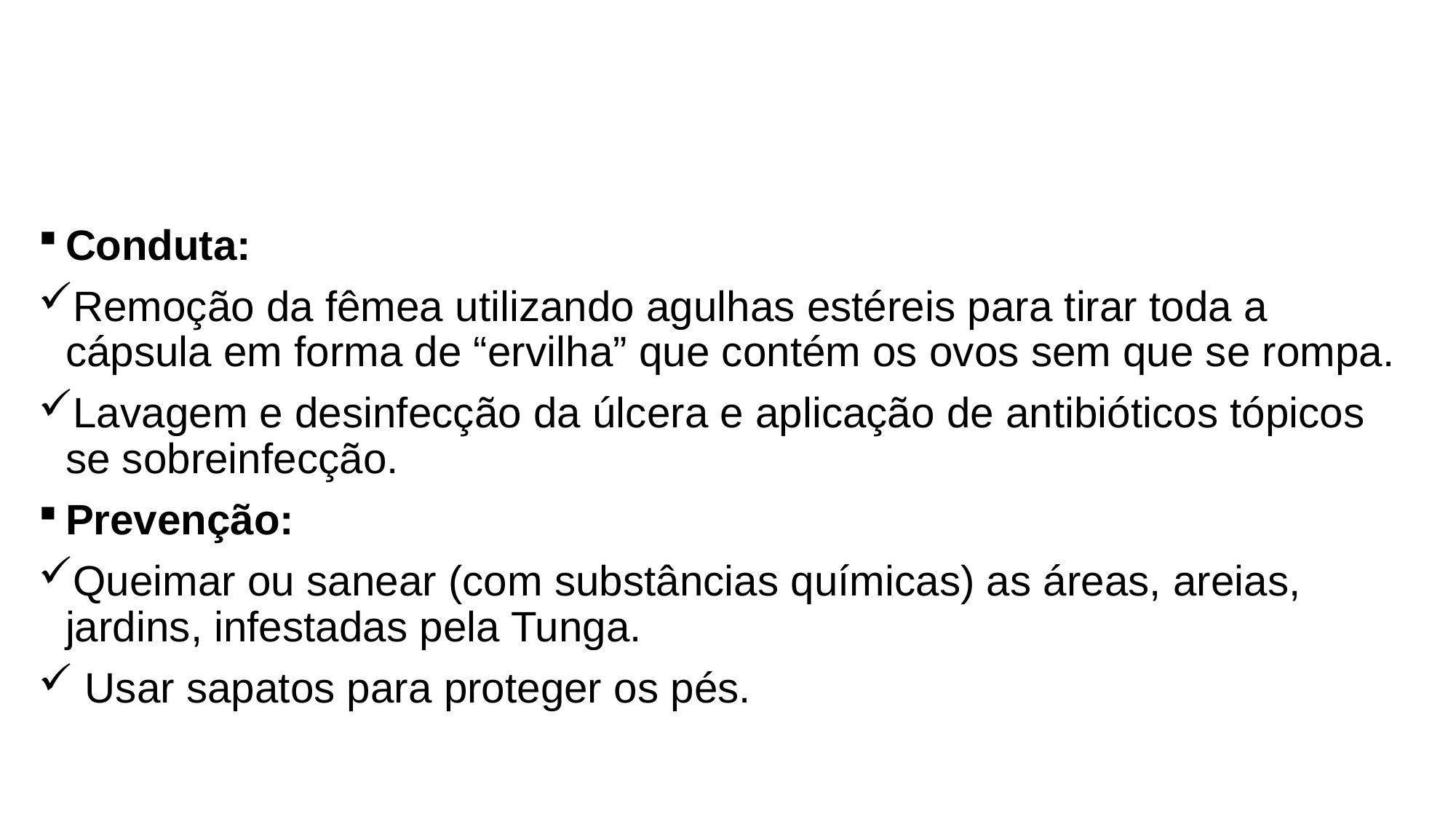

#
Conduta:
Remoção da fêmea utilizando agulhas estéreis para tirar toda a cápsula em forma de “ervilha” que contém os ovos sem que se rompa.
Lavagem e desinfecção da úlcera e aplicação de antibióticos tópicos se sobreinfecção.
Prevenção:
Queimar ou sanear (com substâncias químicas) as áreas, areias, jardins, infestadas pela Tunga.
 Usar sapatos para proteger os pés.